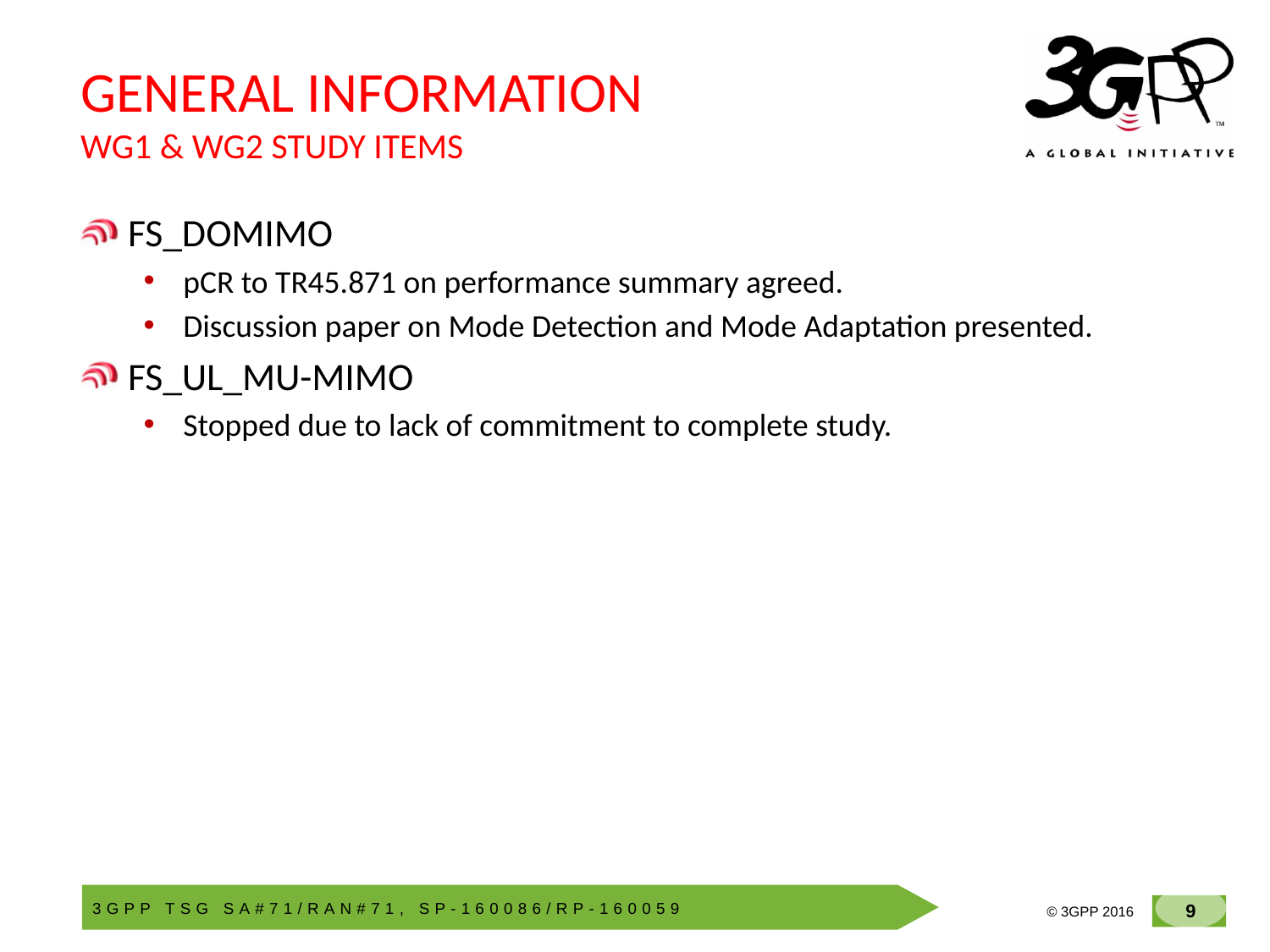

# GENERAL INFORMATION WG1 & WG2 STUDY ITEMS
FS_DOMIMO
pCR to TR45.871 on performance summary agreed.
Discussion paper on Mode Detection and Mode Adaptation presented.
FS_UL_MU-MIMO
Stopped due to lack of commitment to complete study.